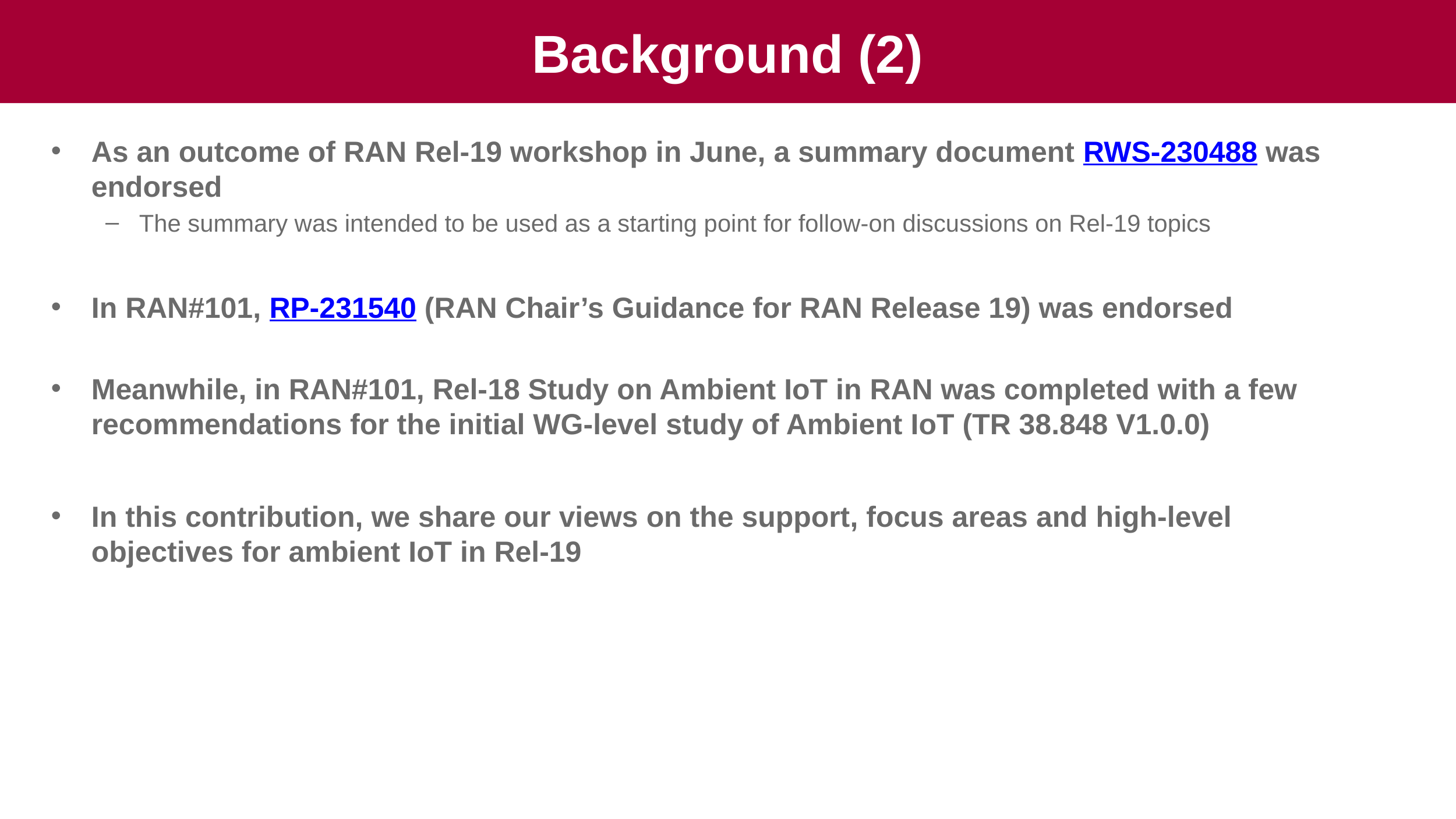

# Background (2)
As an outcome of RAN Rel-19 workshop in June, a summary document RWS-230488 was endorsed
The summary was intended to be used as a starting point for follow-on discussions on Rel-19 topics

In RAN#101, RP-231540 (RAN Chair’s Guidance for RAN Release 19) was endorsed

Meanwhile, in RAN#101, Rel-18 Study on Ambient IoT in RAN was completed with a few recommendations for the initial WG-level study of Ambient IoT (TR 38.848 V1.0.0)

In this contribution, we share our views on the support, focus areas and high-level objectives for ambient IoT in Rel-19